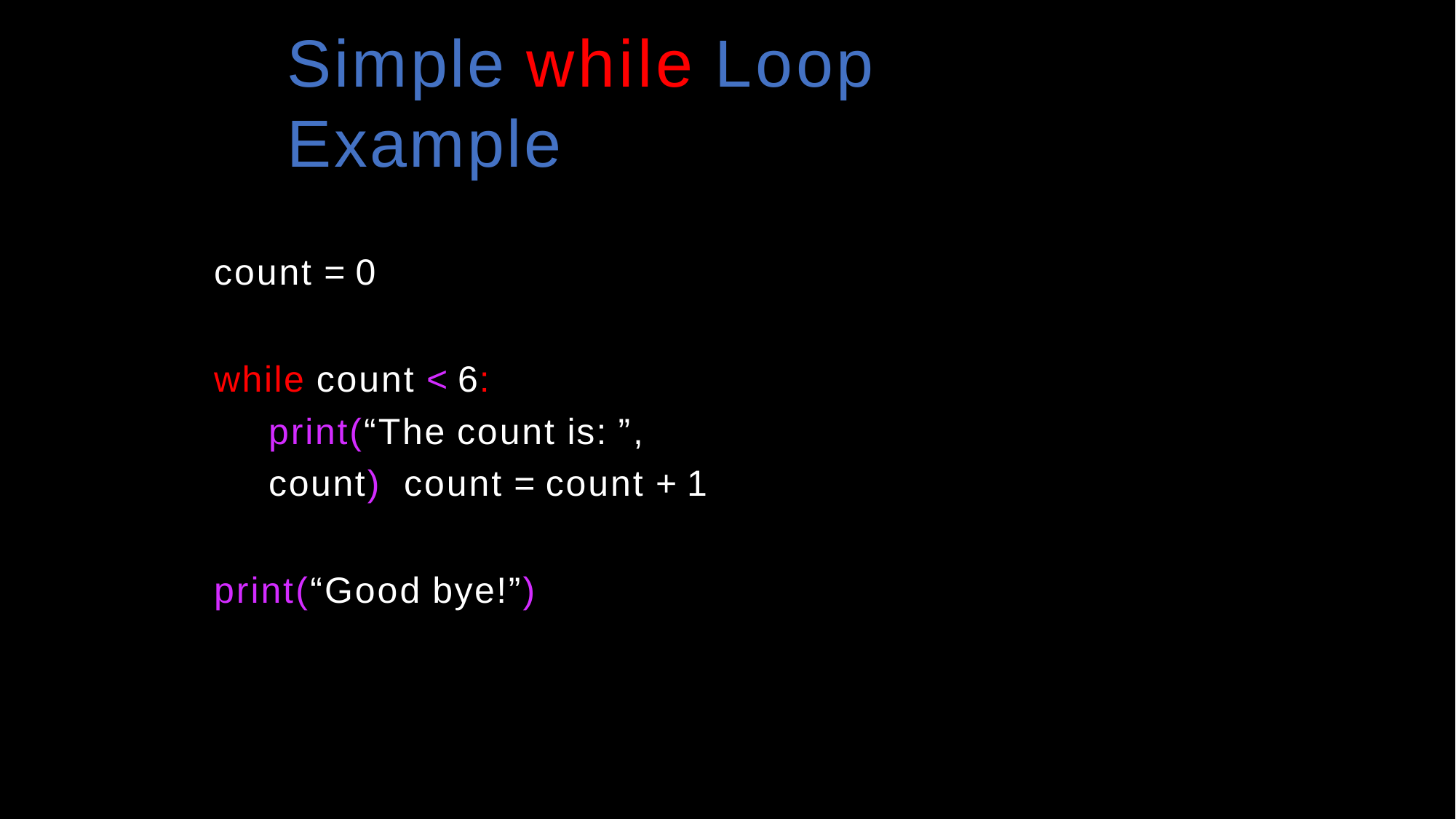

# Simple while Loop Example
Output:
The count is: 0  The count is: 1  The count is: 2  The count is: 3  The count is: 4  The count is: 5  Good bye!
count = 0

while count < 6:
print(“The count is: ”, count)  count = count + 1

print(“Good bye!”)